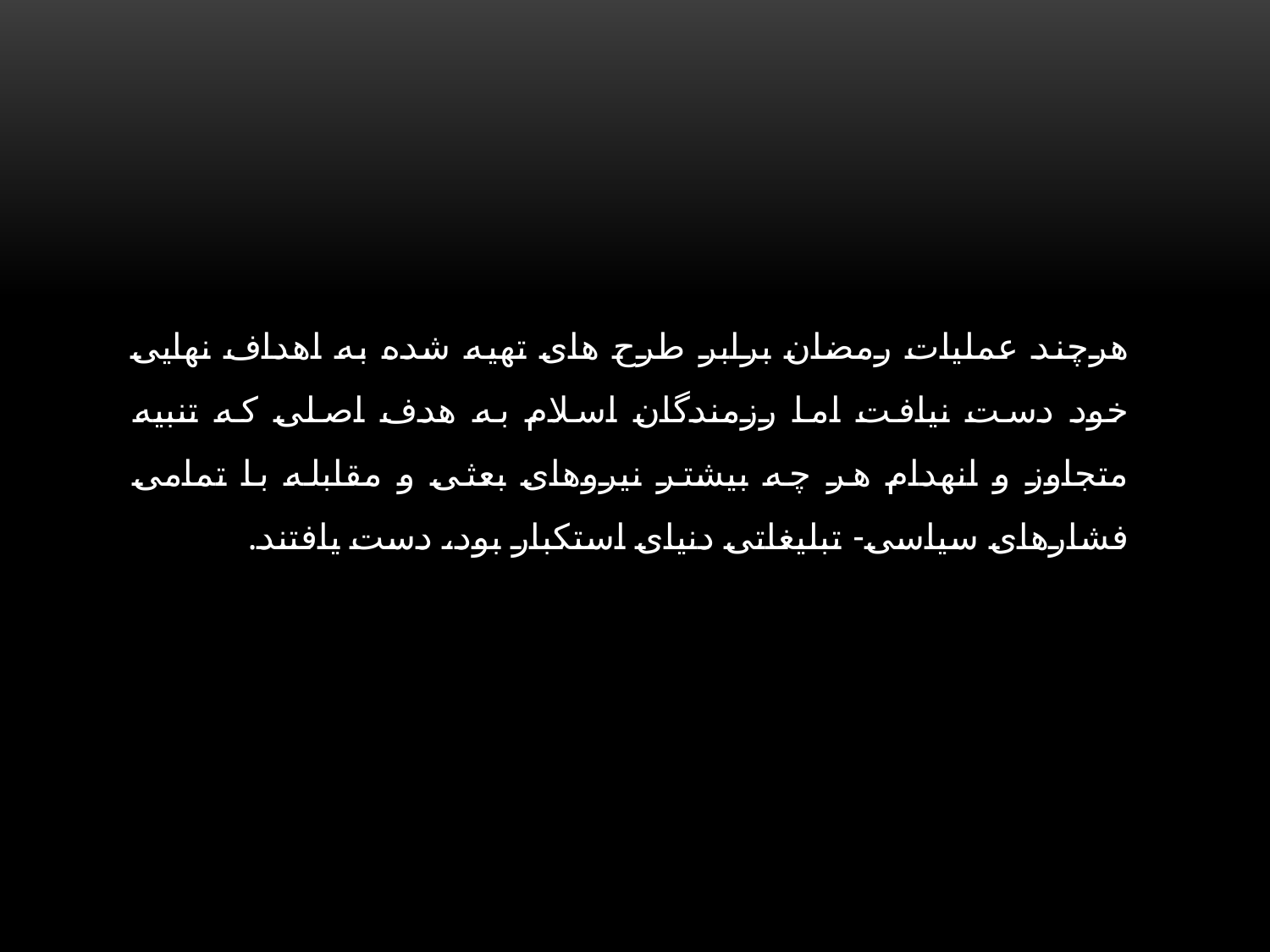

# هرچند عمليات رمضان برابر طرح هاى تهيه شده به اهداف نهايى خود دست نيافت اما رزمندگان اسلام به هدف اصلى كه تنبيه متجاوز و انهدام هر چه بيشتر نيروهاى بعثى و مقابله با تمامى فشارهاى سياسى- تبليغاتى دنياى استكبار بود، دست يافتند.